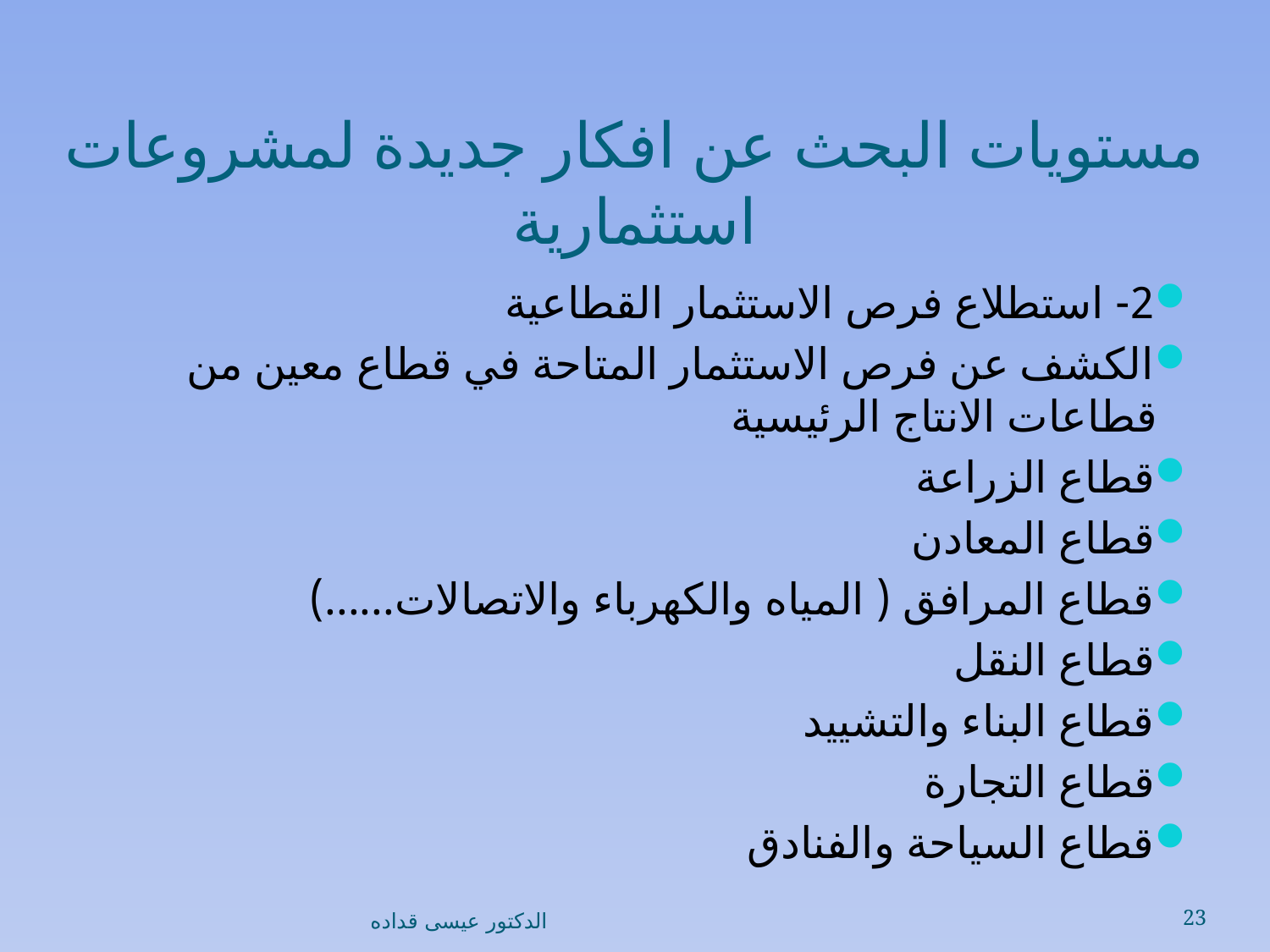

# مستويات البحث عن افكار جديدة لمشروعات استثمارية
2- استطلاع فرص الاستثمار القطاعية
الكشف عن فرص الاستثمار المتاحة في قطاع معين من قطاعات الانتاج الرئيسية
قطاع الزراعة
قطاع المعادن
قطاع المرافق ( المياه والكهرباء والاتصالات......)
قطاع النقل
قطاع البناء والتشييد
قطاع التجارة
قطاع السياحة والفنادق
الدكتور عيسى قداده
23